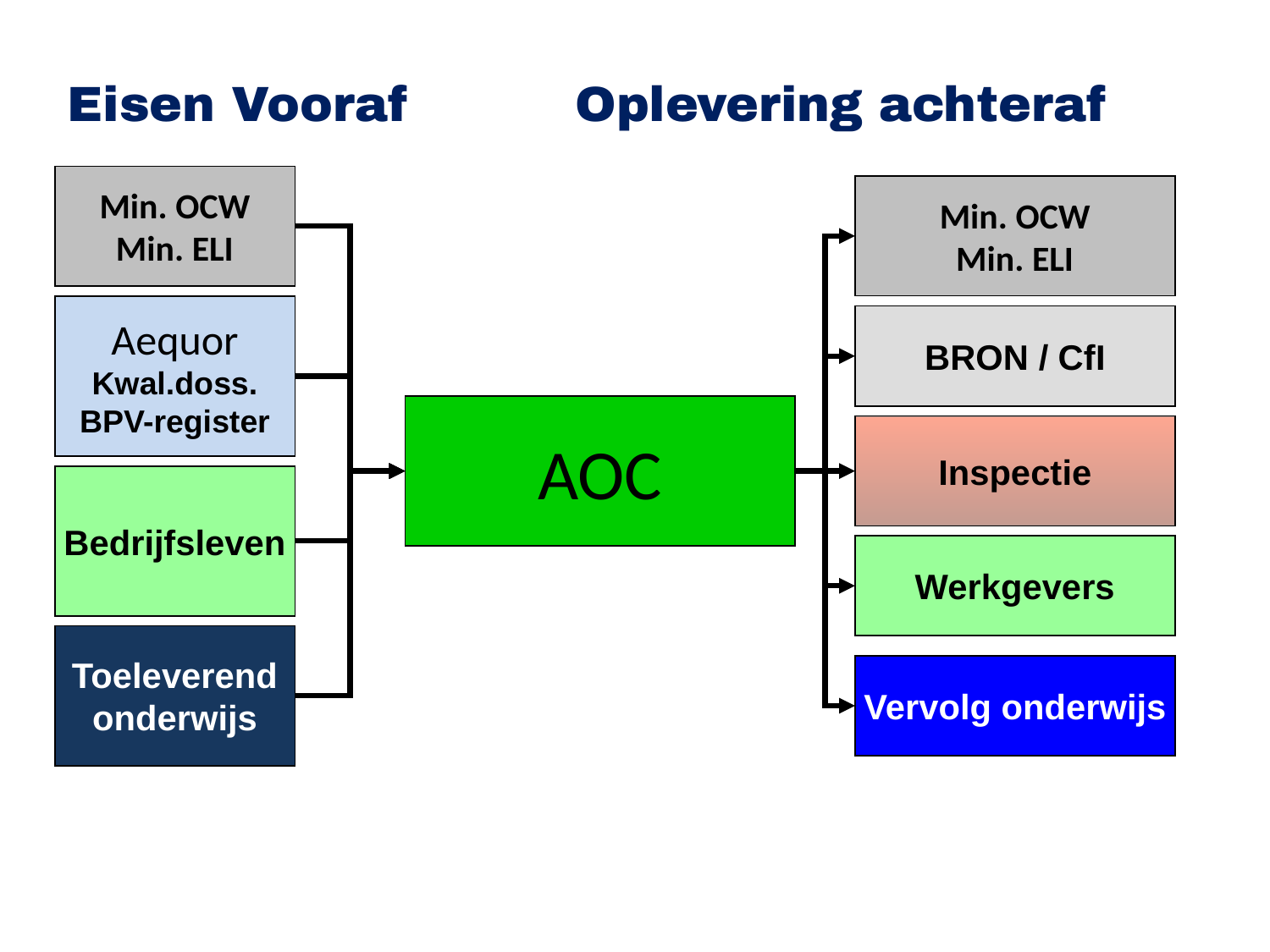

Eisen Vooraf		Oplevering achteraf
Min. OCW
Min. ELI
Min. OCW
Min. ELI
Aequor
Kwal.doss.
BPV-register
BRON / CfI
AOC
Inspectie
Bedrijfsleven
Werkgevers
Toeleverend
onderwijs
Vervolg onderwijs